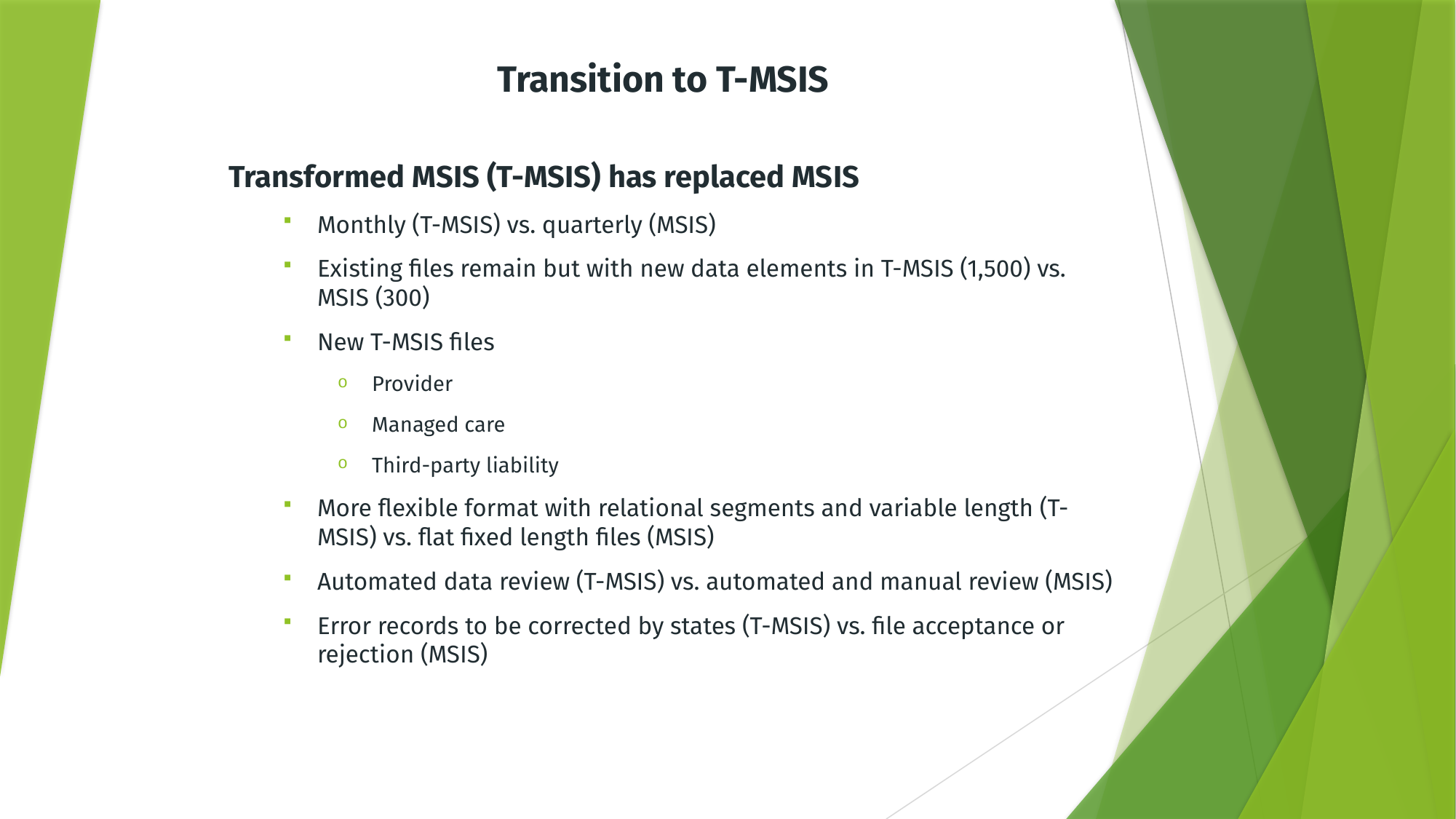

# Transition to T-MSIS
Transformed MSIS (T-MSIS) has replaced MSIS
Monthly (T-MSIS) vs. quarterly (MSIS)
Existing files remain but with new data elements in T-MSIS (1,500) vs. MSIS (300)
New T-MSIS files
Provider
Managed care
Third-party liability
More flexible format with relational segments and variable length (T-MSIS) vs. flat fixed length files (MSIS)
Automated data review (T-MSIS) vs. automated and manual review (MSIS)
Error records to be corrected by states (T-MSIS) vs. file acceptance or rejection (MSIS)